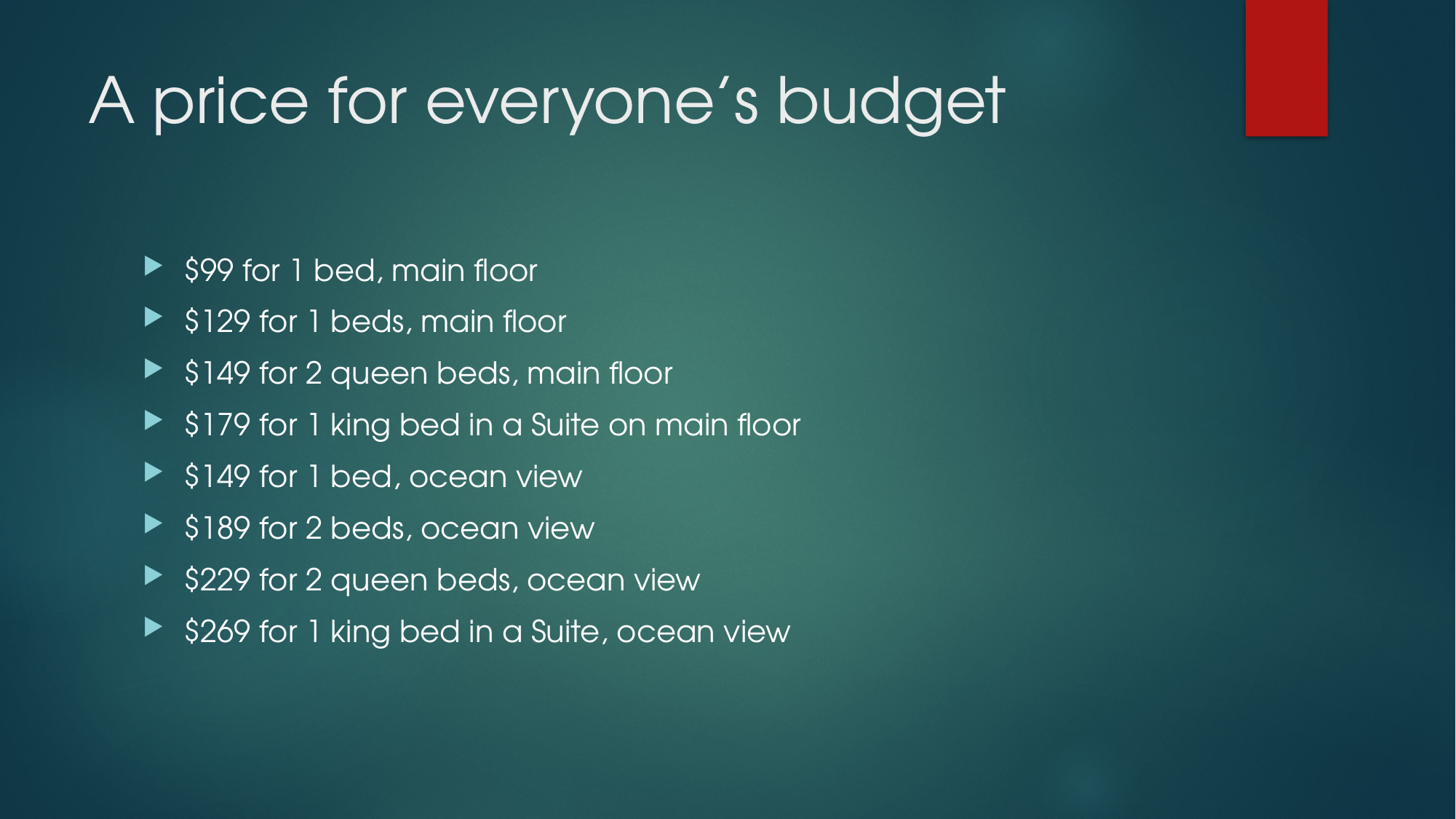

# A price for everyone’s budget
$99 for 1 bed, main floor
$129 for 1 beds, main floor
$149 for 2 queen beds, main floor
$179 for 1 king bed in a Suite on main floor
$149 for 1 bed, ocean view
$189 for 2 beds, ocean view
$229 for 2 queen beds, ocean view
$269 for 1 king bed in a Suite, ocean view